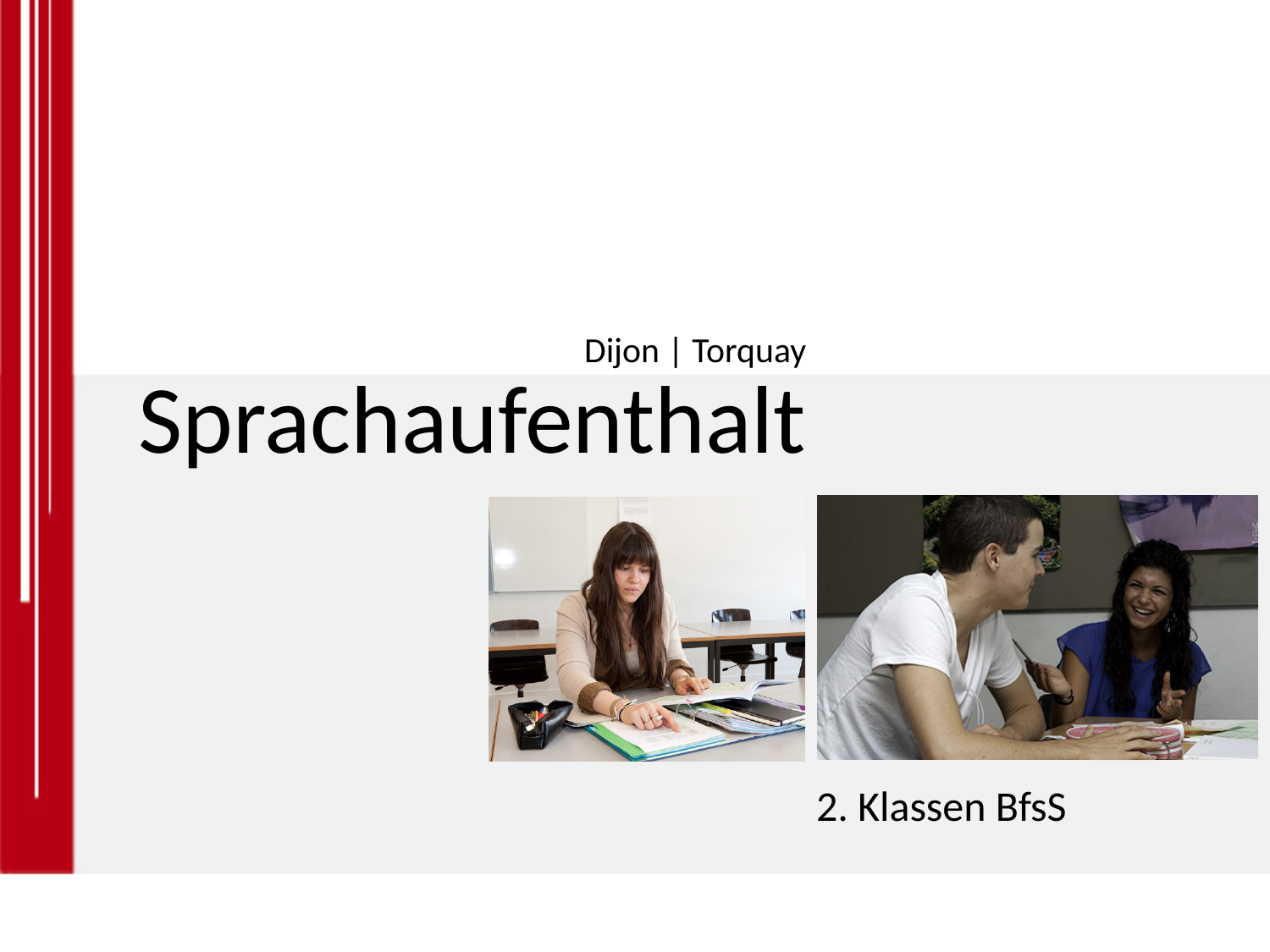

# Dijon | Torquay Sprachaufenthalt
2. Klassen BfsS